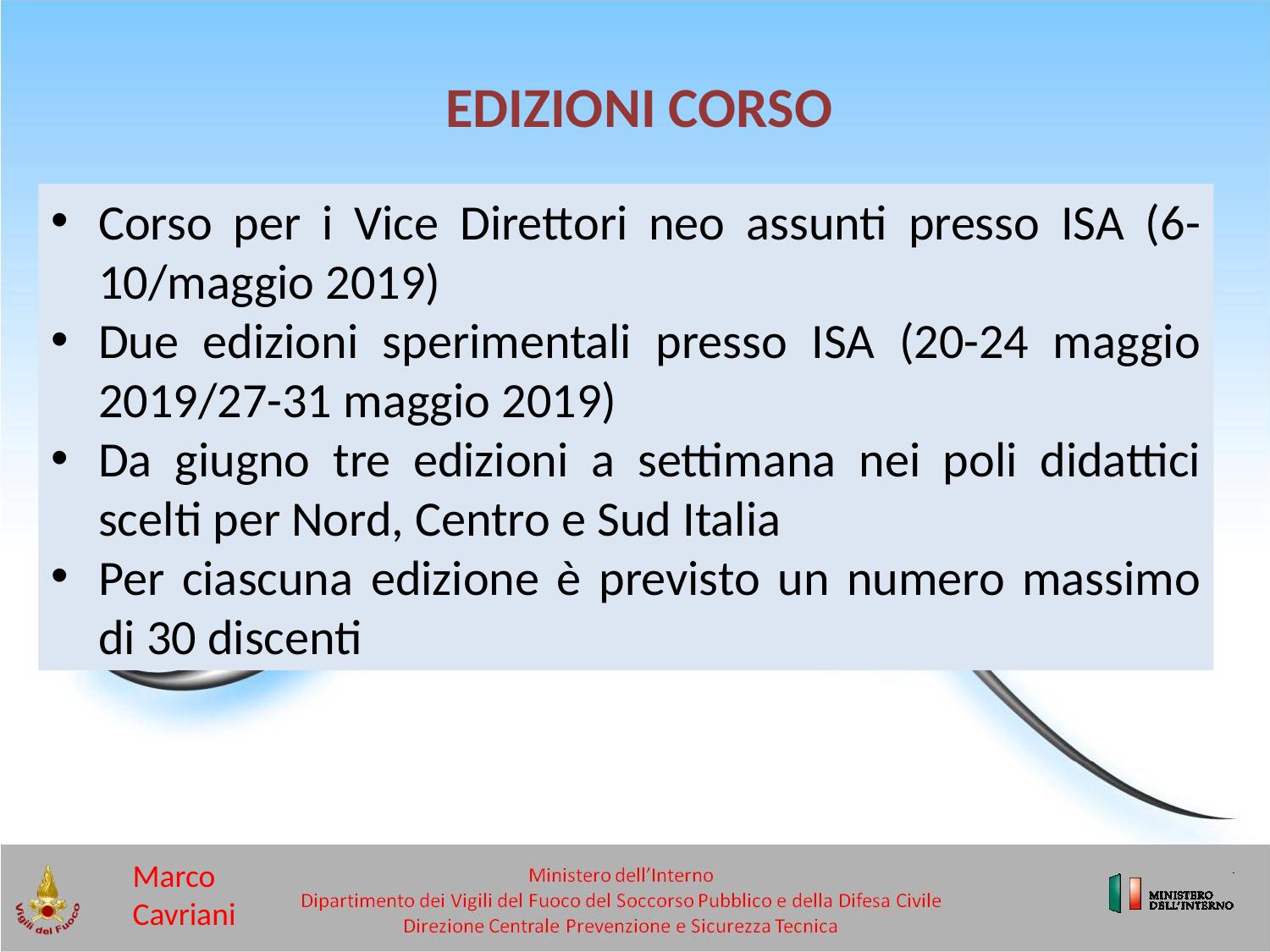

EDIZIONI CORSO
Corso per i Vice Direttori neo assunti presso ISA (6-10/maggio 2019)
Due edizioni sperimentali presso ISA (20-24 maggio 2019/27-31 maggio 2019)
Da giugno tre edizioni a settimana nei poli didattici scelti per Nord, Centro e Sud Italia
Per ciascuna edizione è previsto un numero massimo di 30 discenti
Marco Cavriani